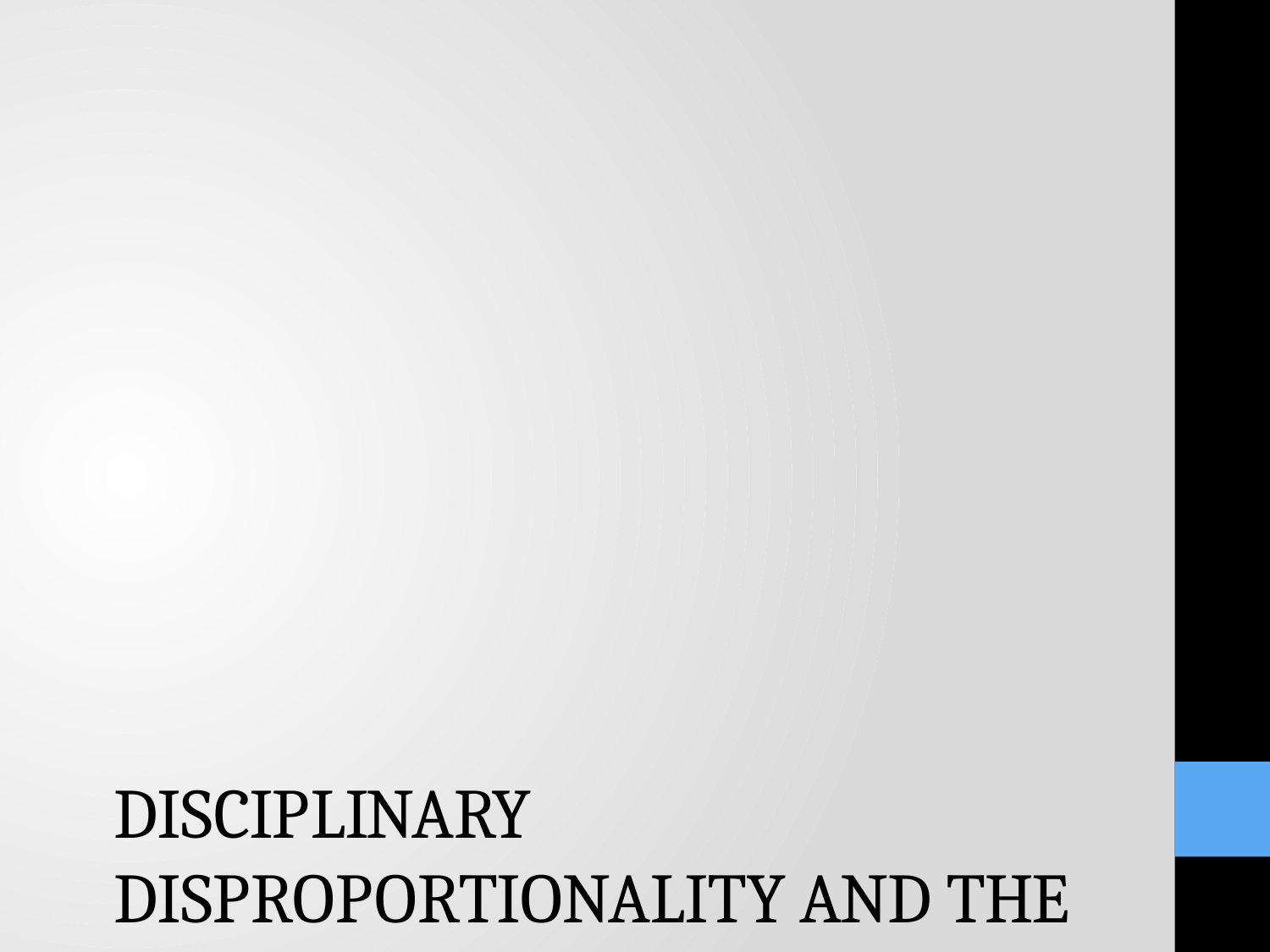

# Disciplinary Disproportionality And The Organization of Power